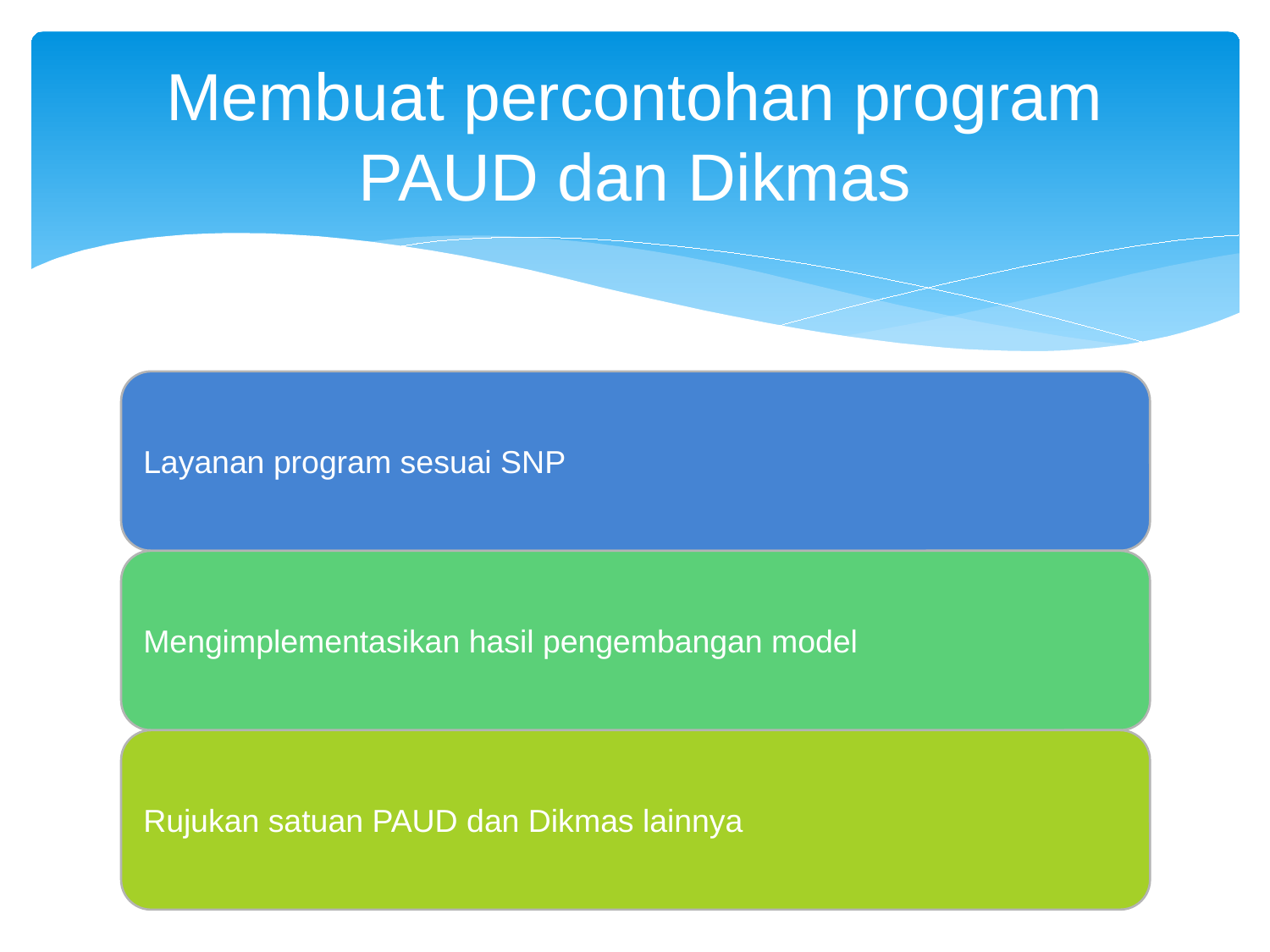

# Membuat percontohan program PAUD dan Dikmas
Layanan program sesuai SNP
Mengimplementasikan hasil pengembangan model
Rujukan satuan PAUD dan Dikmas lainnya